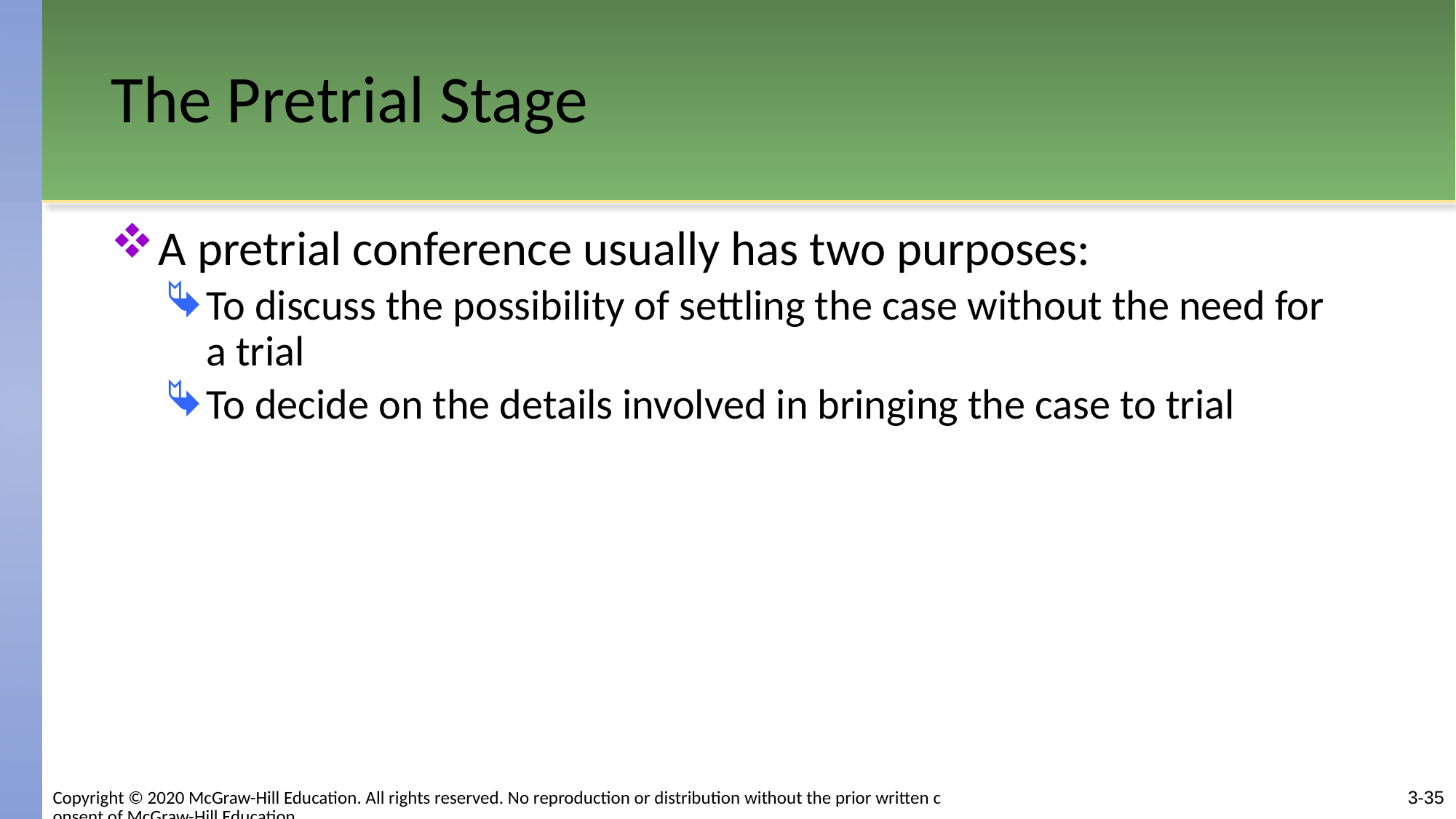

# The Pretrial Stage
A pretrial conference usually has two purposes:
To discuss the possibility of settling the case without the need for a trial
To decide on the details involved in bringing the case to trial

3-35
Copyright © 2020 McGraw-Hill Education. All rights reserved. No reproduction or distribution without the prior written consent of McGraw-Hill Education.